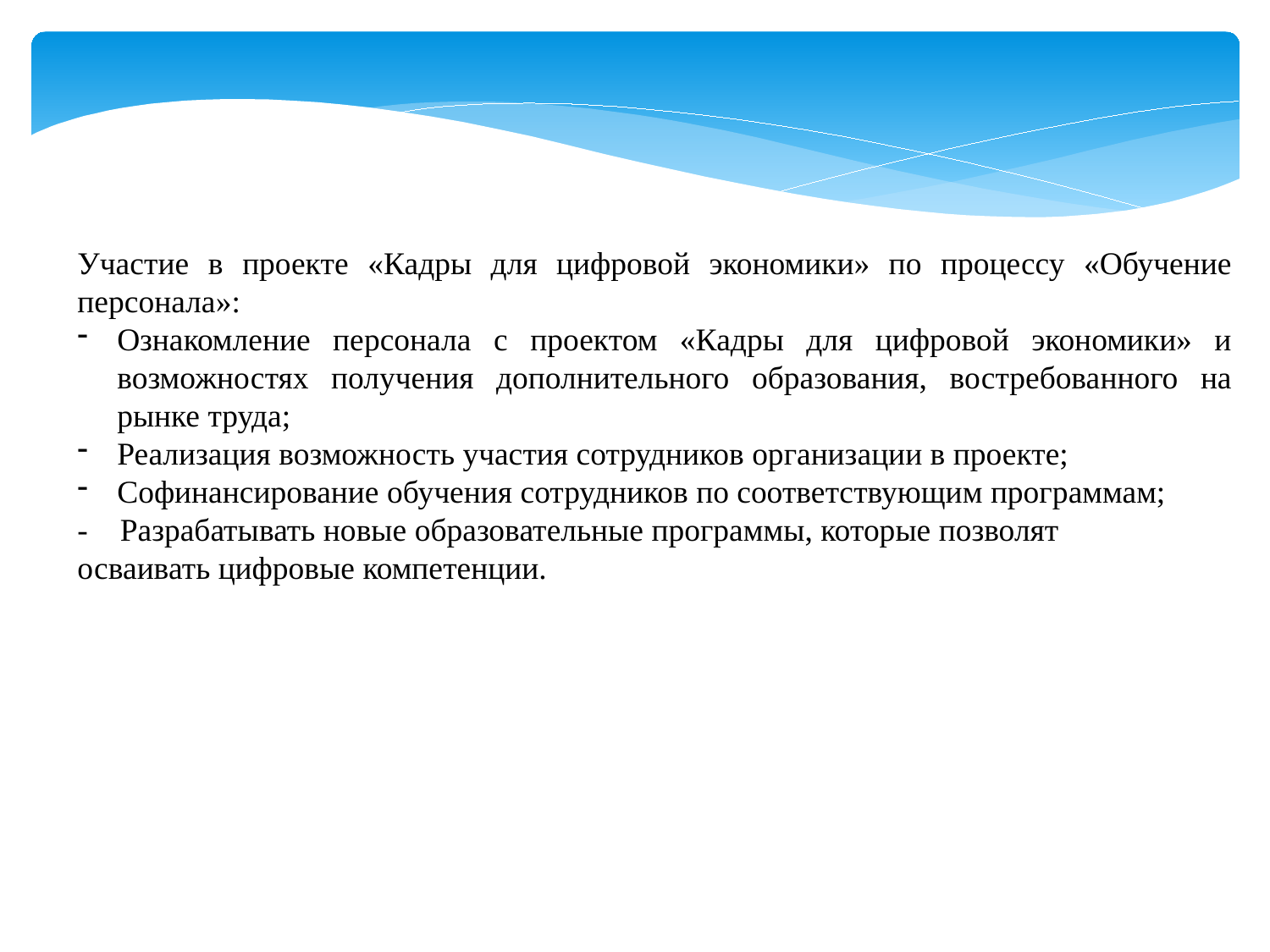

Участие в проекте «Кадры для цифровой экономики» по процессу «Обучение персонала»:
Ознакомление персонала с проектом «Кадры для цифровой экономики» и возможностях получения дополнительного образования, востребованного на рынке труда;
Реализация возможность участия сотрудников организации в проекте;
Софинансирование обучения сотрудников по соответствующим программам;
-    Разрабатывать новые образовательные программы, которые позволят
осваивать цифровые компетенции.